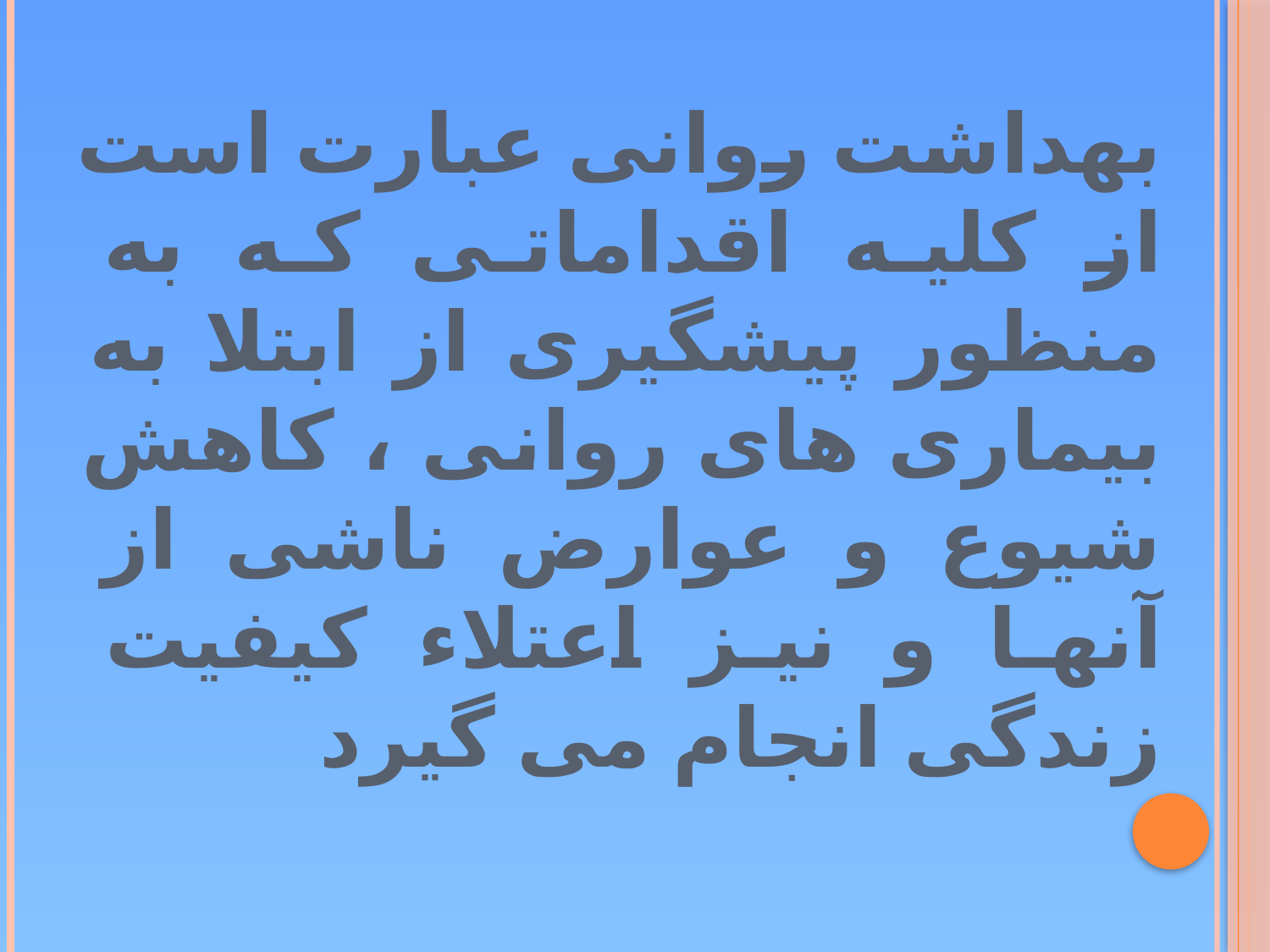

# بهداشت روانی عبارت است از کلیه اقداماتی که به منظور پیشگیری از ابتلا به بیماری های روانی ، کاهش شیوع و عوارض ناشی از آنها و نیز اعتلاء کیفیت زندگی انجام می گیرد